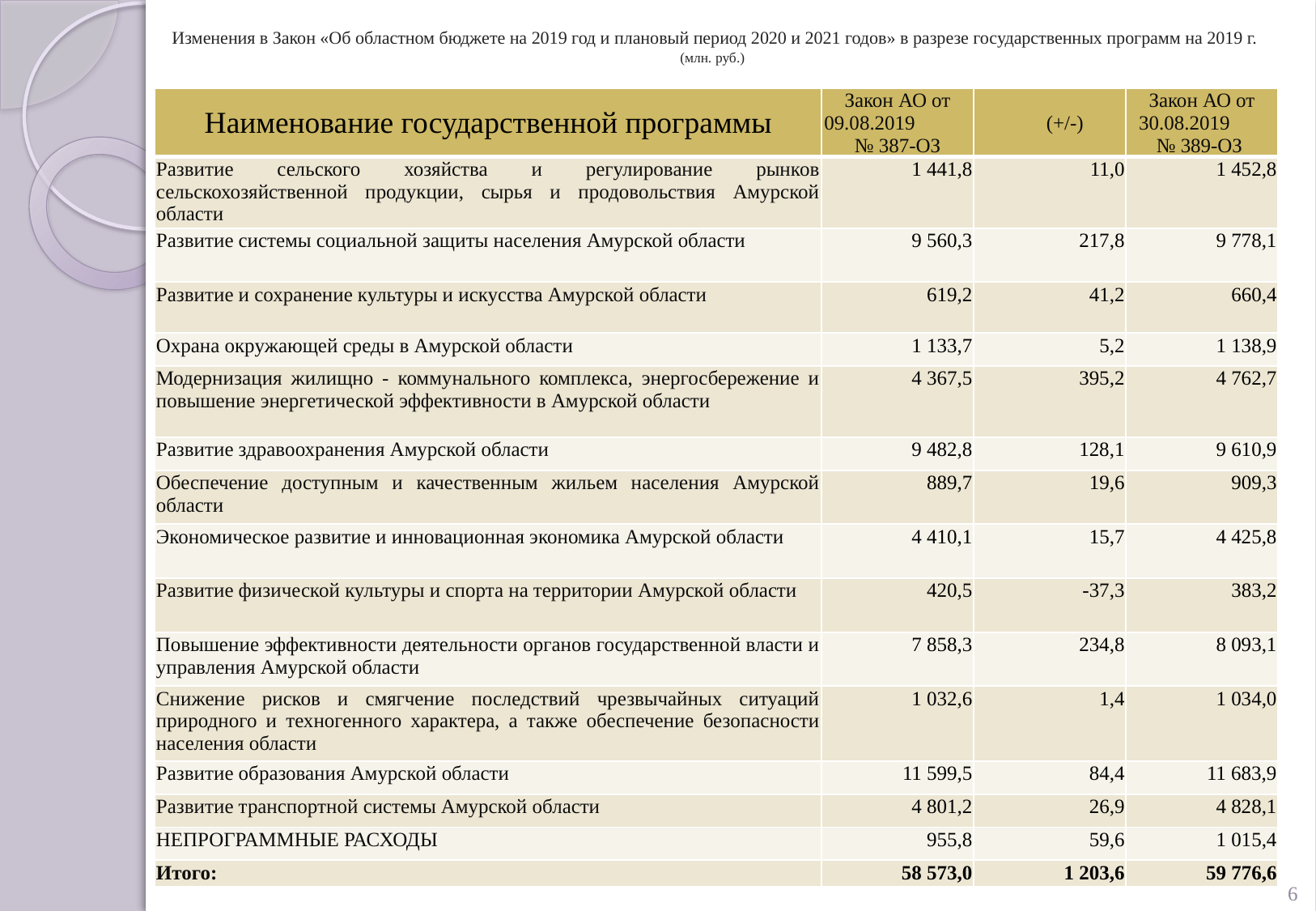

# Изменения в Закон «Об областном бюджете на 2019 год и плановый период 2020 и 2021 годов» в разрезе государственных программ на 2019 г.  (млн. руб.)
| Наименование государственной программы | Закон АО от 09.08.2019 № 387-ОЗ | (+/-) | Закон АО от 30.08.2019 № 389-ОЗ |
| --- | --- | --- | --- |
| Развитие сельского хозяйства и регулирование рынков сельскохозяйственной продукции, сырья и продовольствия Амурской области | 1 441,8 | 11,0 | 1 452,8 |
| Развитие системы социальной защиты населения Амурской области | 9 560,3 | 217,8 | 9 778,1 |
| Развитие и сохранение культуры и искусства Амурской области | 619,2 | 41,2 | 660,4 |
| Охрана окружающей среды в Амурской области | 1 133,7 | 5,2 | 1 138,9 |
| Модернизация жилищно - коммунального комплекса, энергосбережение и повышение энергетической эффективности в Амурской области | 4 367,5 | 395,2 | 4 762,7 |
| Развитие здравоохранения Амурской области | 9 482,8 | 128,1 | 9 610,9 |
| Обеспечение доступным и качественным жильем населения Амурской области | 889,7 | 19,6 | 909,3 |
| Экономическое развитие и инновационная экономика Амурской области | 4 410,1 | 15,7 | 4 425,8 |
| Развитие физической культуры и спорта на территории Амурской области | 420,5 | -37,3 | 383,2 |
| Повышение эффективности деятельности органов государственной власти и управления Амурской области | 7 858,3 | 234,8 | 8 093,1 |
| Снижение рисков и смягчение последствий чрезвычайных ситуаций природного и техногенного характера, а также обеспечение безопасности населения области | 1 032,6 | 1,4 | 1 034,0 |
| Развитие образования Амурской области | 11 599,5 | 84,4 | 11 683,9 |
| Развитие транспортной системы Амурской области | 4 801,2 | 26,9 | 4 828,1 |
| НЕПРОГРАММНЫЕ РАСХОДЫ | 955,8 | 59,6 | 1 015,4 |
| Итого: | 58 573,0 | 1 203,6 | 59 776,6 |
6